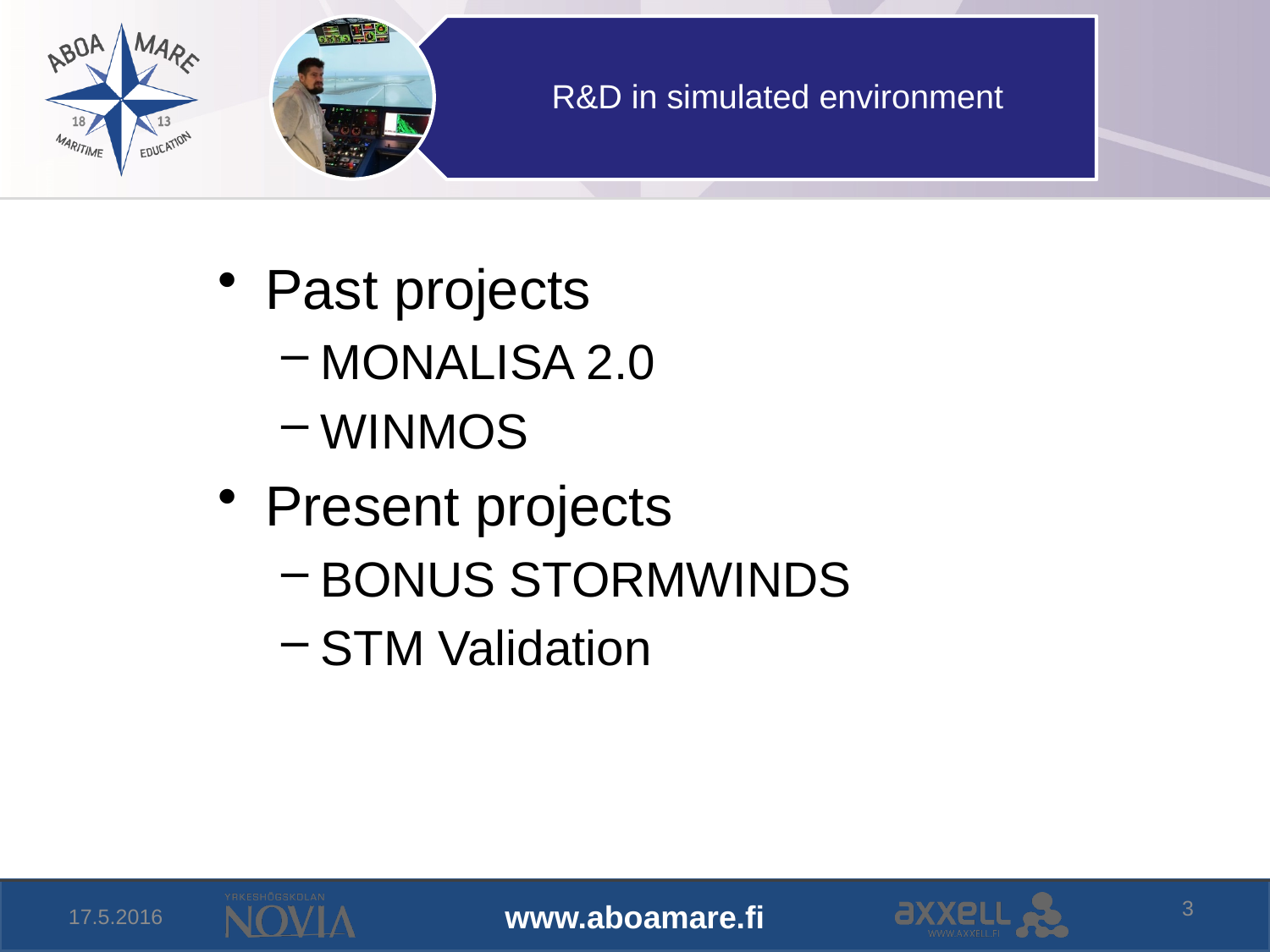

R&D in simulated environment
Past projects
MONALISA 2.0
WINMOS
Present projects
BONUS STORMWINDS
STM Validation